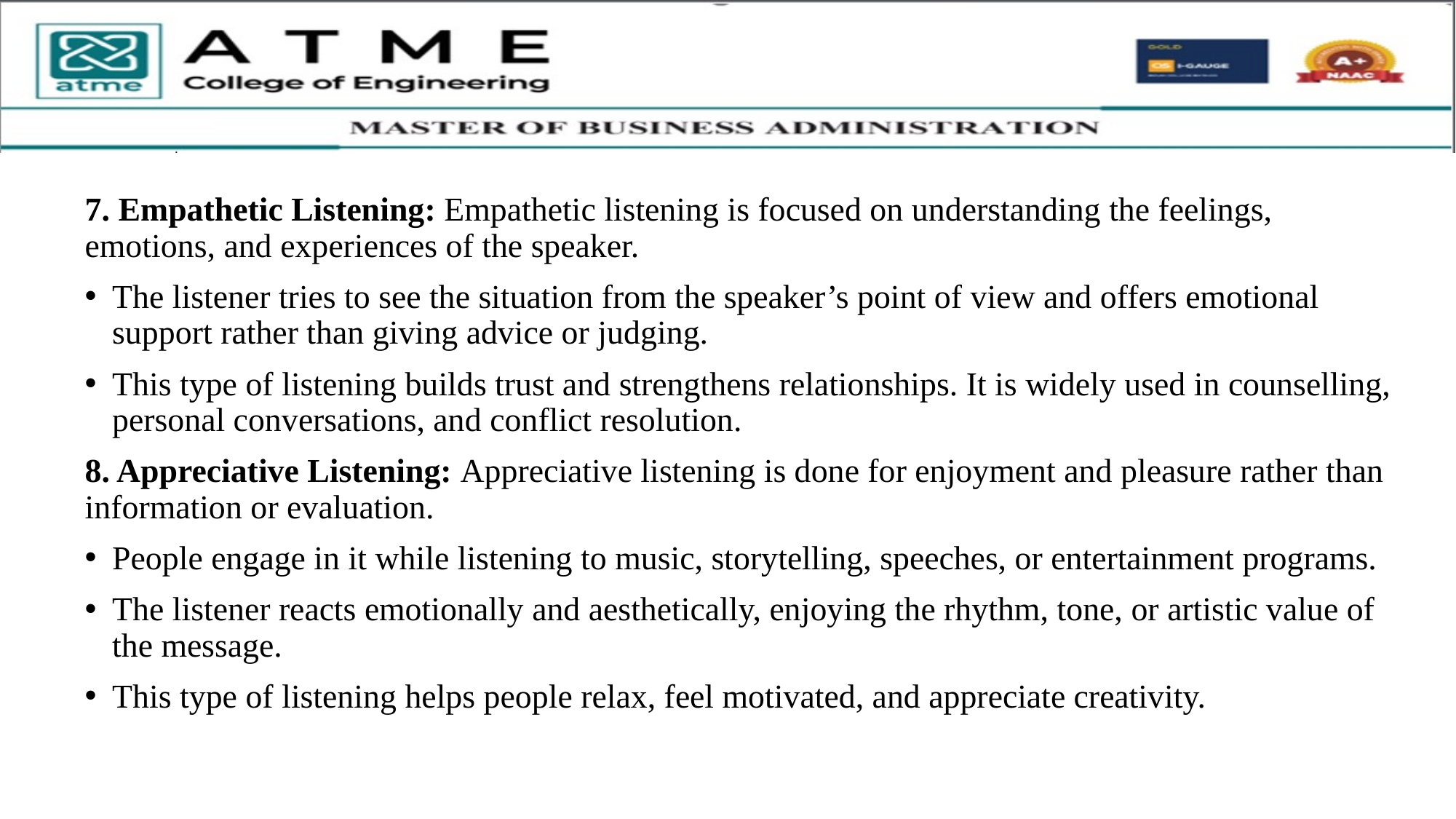

7. Empathetic Listening: Empathetic listening is focused on understanding the feelings, emotions, and experiences of the speaker.
The listener tries to see the situation from the speaker’s point of view and offers emotional support rather than giving advice or judging.
This type of listening builds trust and strengthens relationships. It is widely used in counselling, personal conversations, and conflict resolution.
8. Appreciative Listening: Appreciative listening is done for enjoyment and pleasure rather than information or evaluation.
People engage in it while listening to music, storytelling, speeches, or entertainment programs.
The listener reacts emotionally and aesthetically, enjoying the rhythm, tone, or artistic value of the message.
This type of listening helps people relax, feel motivated, and appreciate creativity.